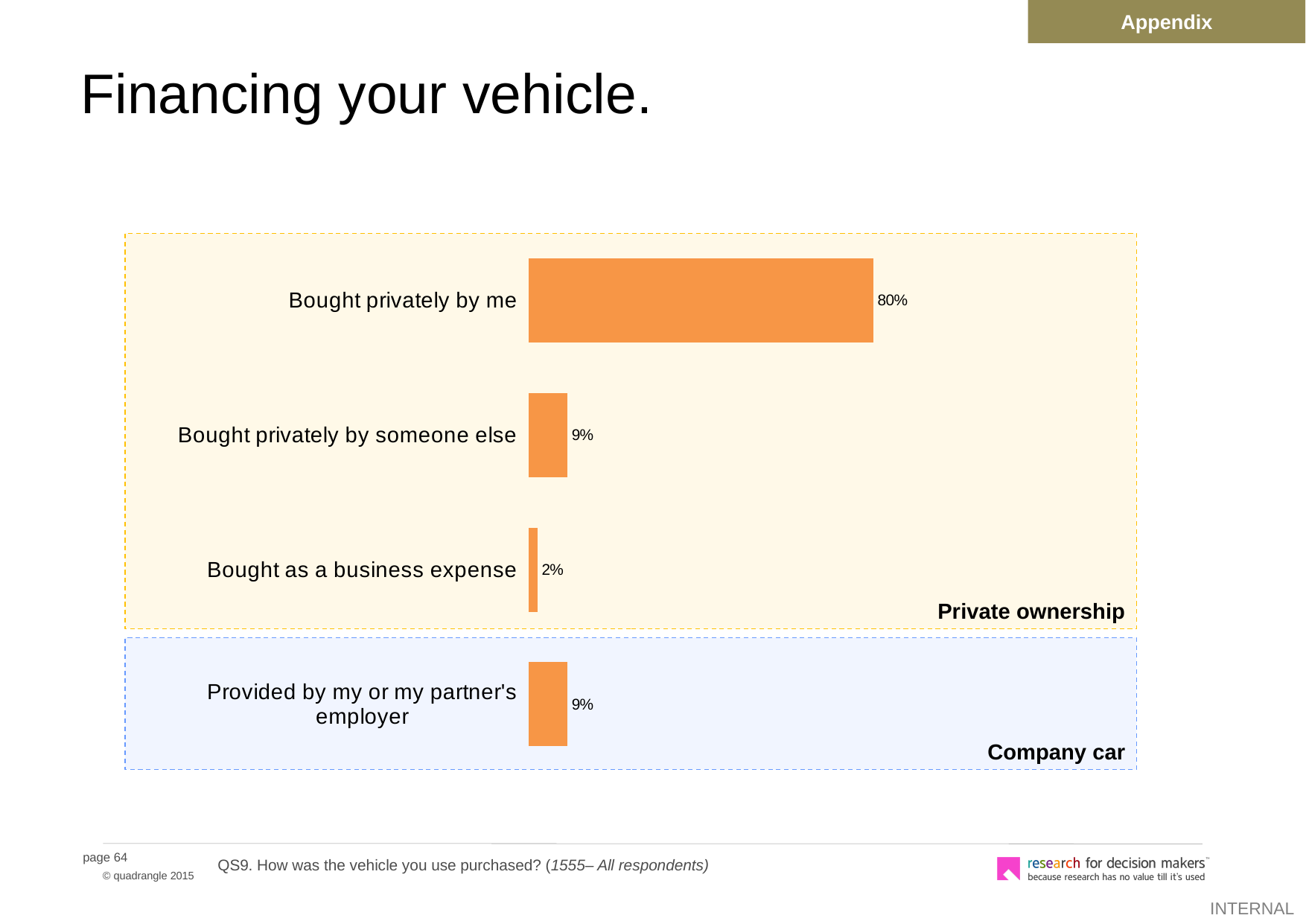

Appendix
# Financing your vehicle.
Private ownership

### Chart

| Category | Series 1 |
|---|---|
| Provided by my or my partner's employer | 0.09000000000000002 |
| Bought as a business expense | 0.02000000000000001 |
| Bought privately by someone else | 0.09000000000000002 |
| Bought privately by me | 0.8 |
Company car
QS9. How was the vehicle you use purchased? (1555– All respondents)